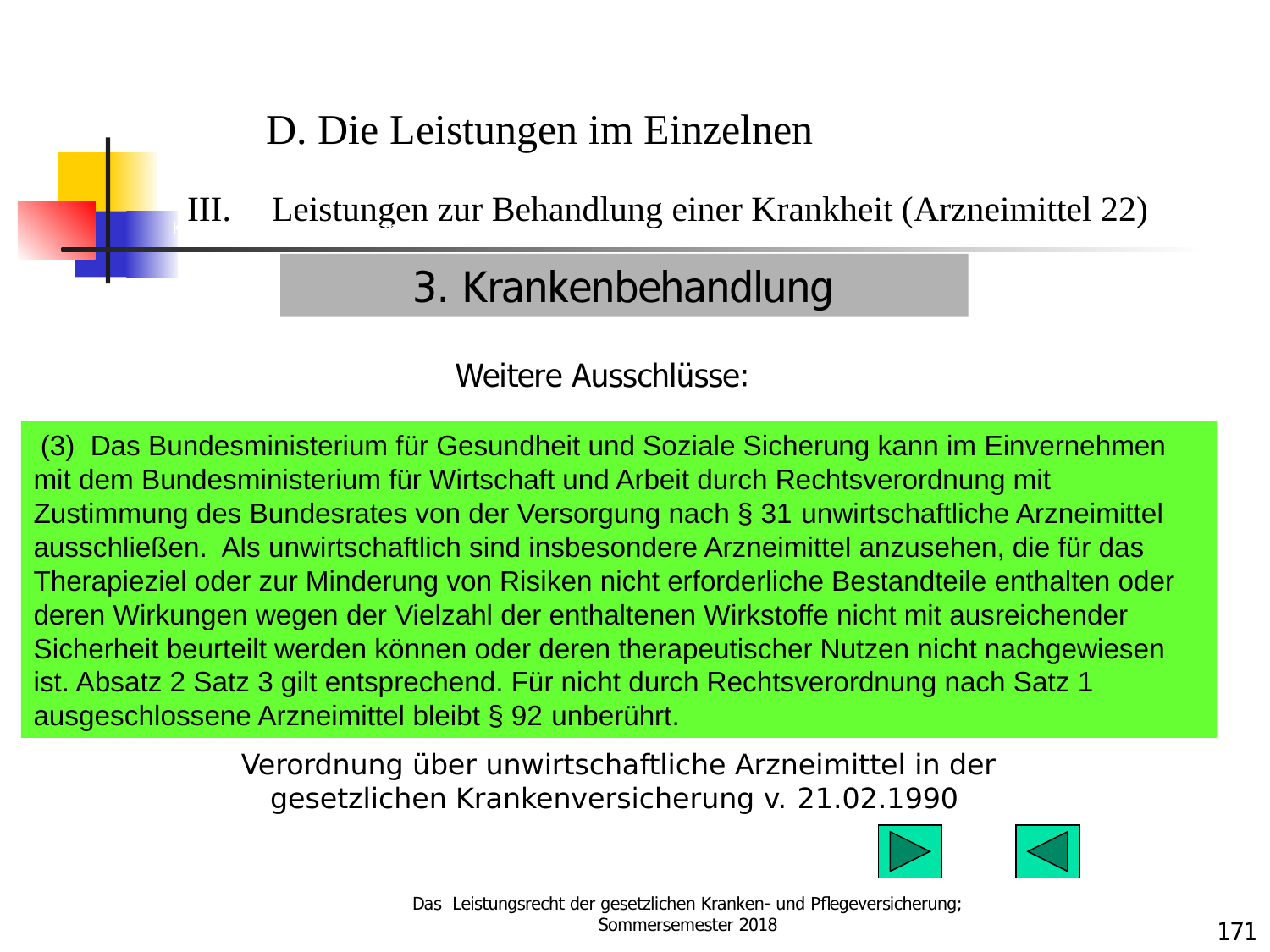

Krankenbehandlung 22 (Arzneimittel)
D. Die Leistungen im Einzelnen

Leistungen zur Behandlung einer Krankheit (Arzneimittel 22)
3. Krankenbehandlung
Weitere Ausschlüsse:
 (3)  Das Bundesministerium für Gesundheit und Soziale Sicherung kann im Einvernehmen mit dem Bundesministerium für Wirtschaft und Arbeit durch Rechtsverordnung mit Zustimmung des Bundesrates von der Versorgung nach § 31 unwirtschaftliche Arzneimittel ausschließen.  Als unwirtschaftlich sind insbesondere Arzneimittel anzusehen, die für das Therapieziel oder zur Minderung von Risiken nicht erforderliche Bestandteile enthalten oder deren Wirkungen wegen der Vielzahl der enthaltenen Wirkstoffe nicht mit ausreichender Sicherheit beurteilt werden können oder deren therapeutischer Nutzen nicht nachgewiesen ist. Absatz 2 Satz 3 gilt entsprechend. Für nicht durch Rechtsverordnung nach Satz 1 ausgeschlossene Arzneimittel bleibt § 92 unberührt.
Krankheit
Verordnung über unwirtschaftliche Arzneimittel in der gesetzlichen Krankenversicherung v. 21.02.1990

Das  Leistungsrecht der gesetzlichen Kranken- und Pflegeversicherung; Sommersemester 2018
171